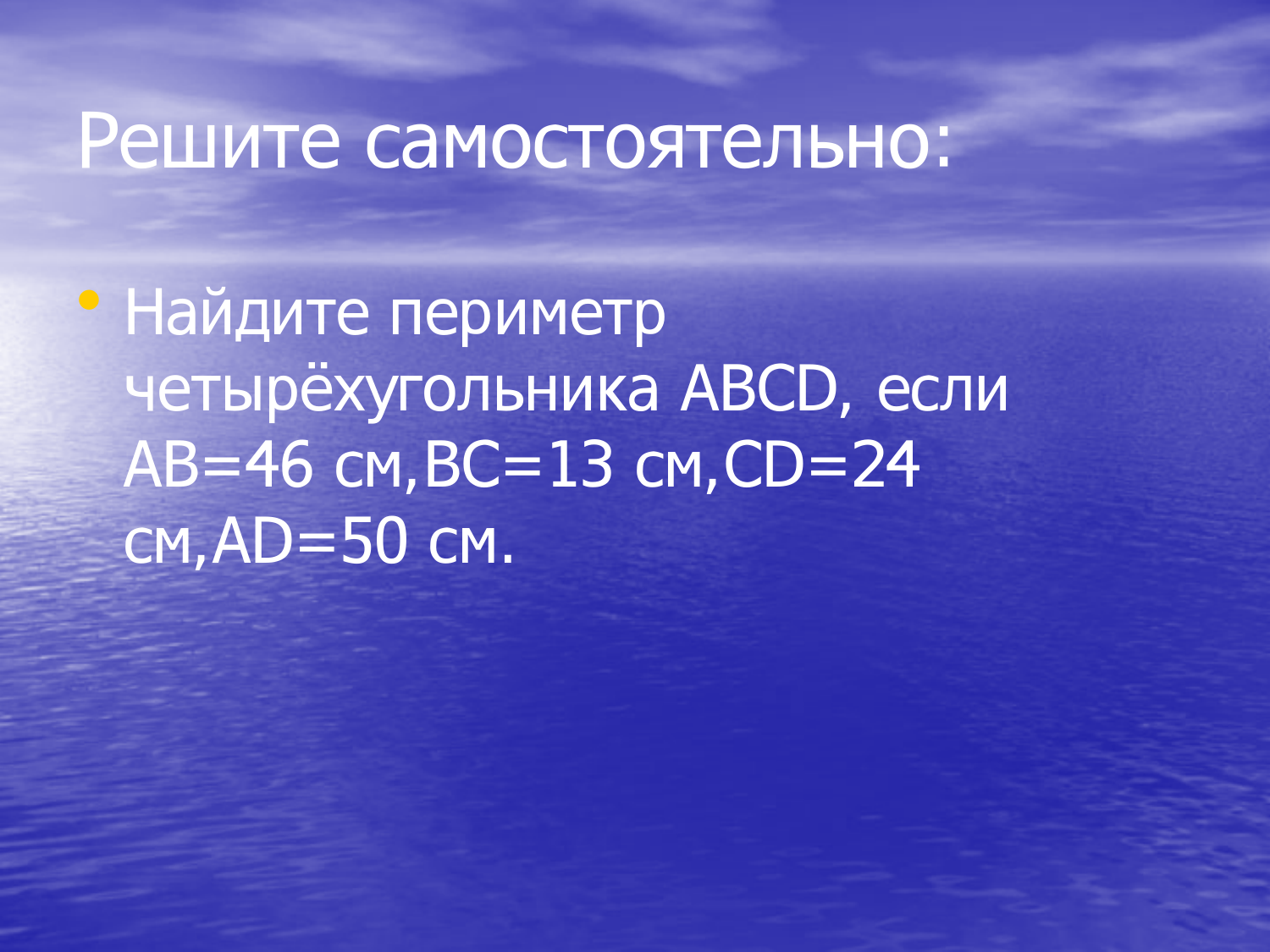

# Решите самостоятельно:
Найдите периметр четырёхугольника ABCD, если AB=46 см,BC=13 см,CD=24 см,AD=50 см.